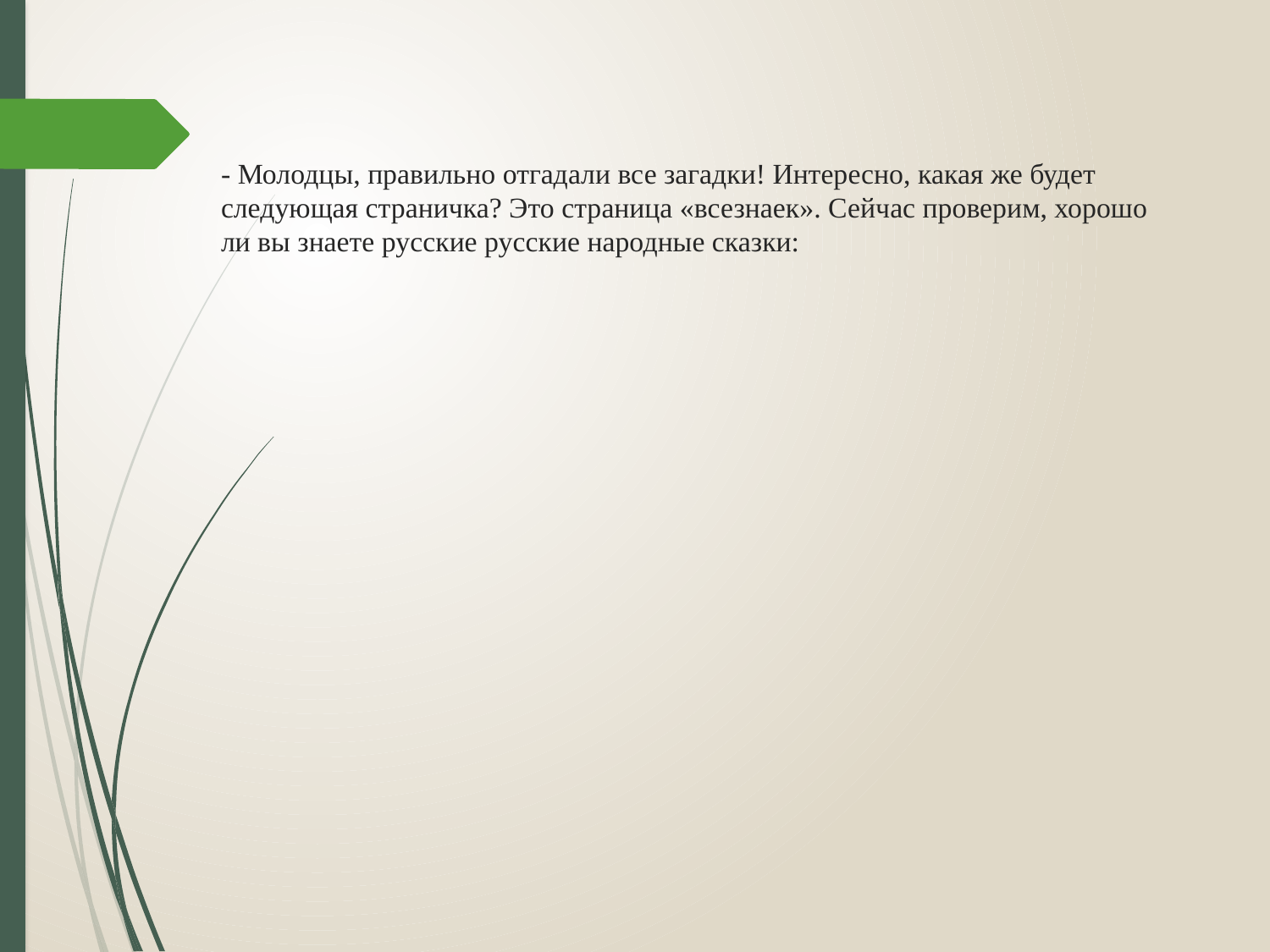

# - Молодцы, правильно отгадали все загадки! Интересно, какая же будет следующая страничка? Это страница «всезнаек». Сейчас проверим, хорошо ли вы знаете русские русские народные сказки: